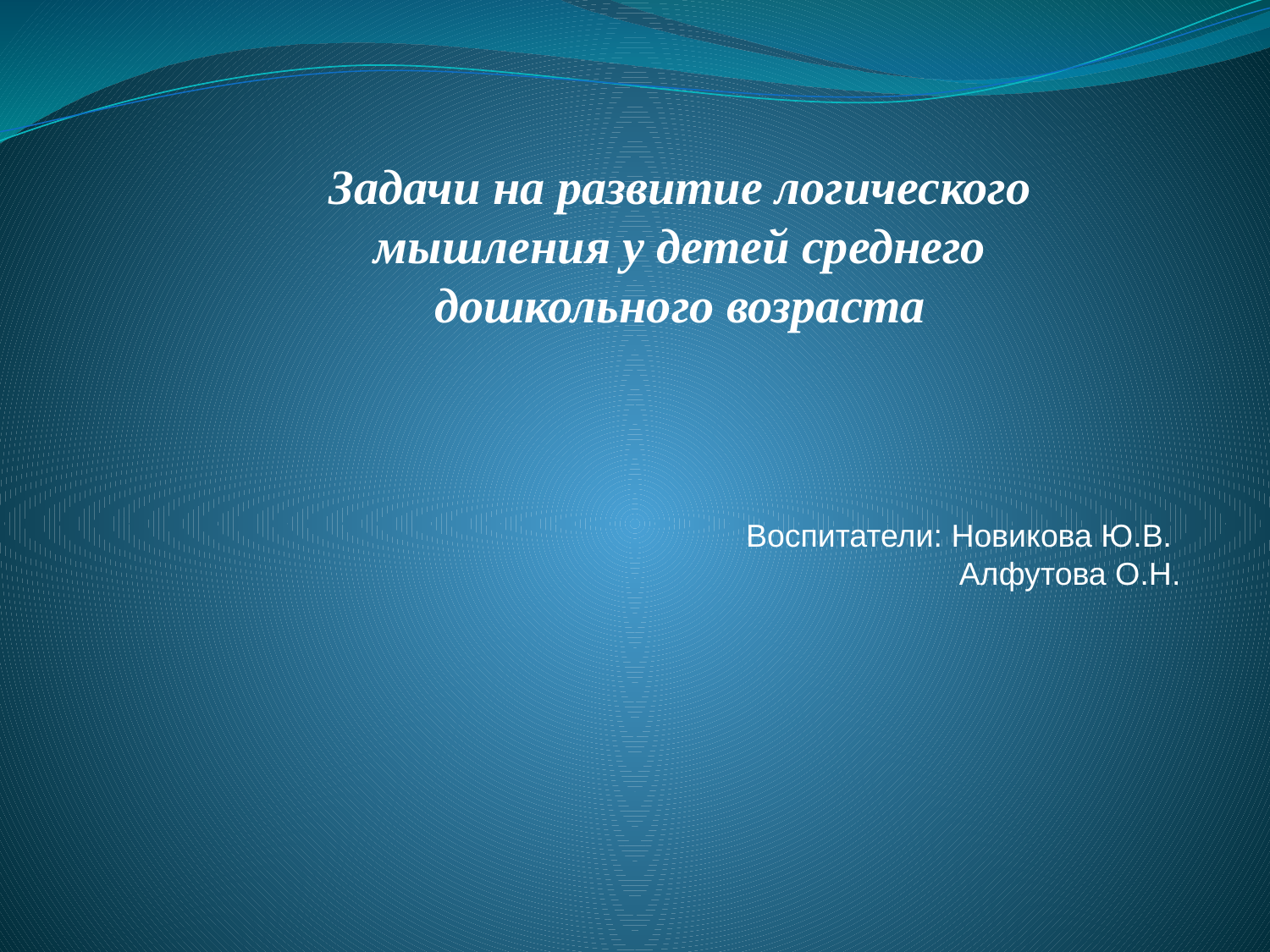

Задачи на развитие логического мышления у детей среднего дошкольного возраста
Воспитатели: Новикова Ю.В.
                        Алфутова О.Н.